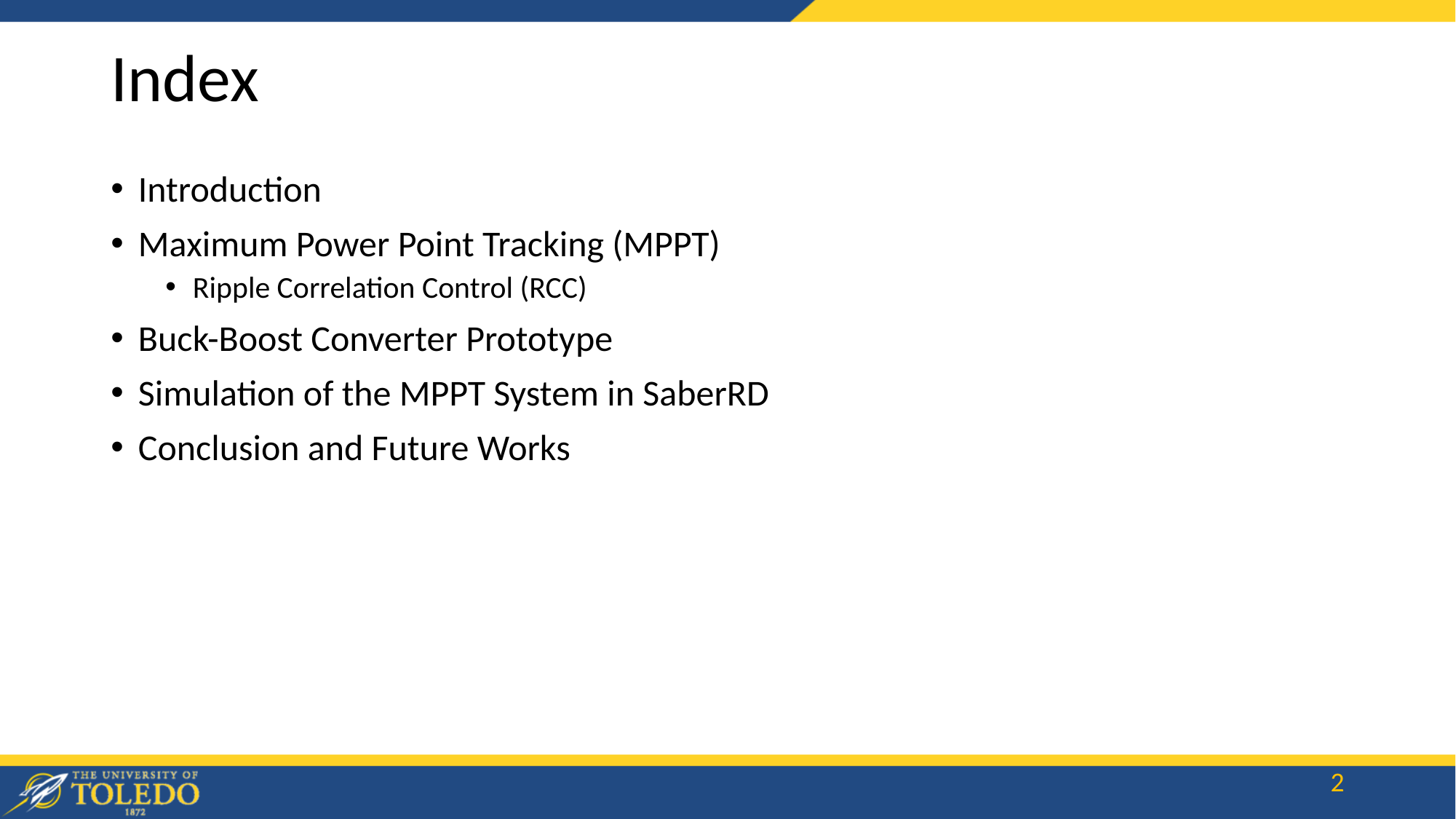

# Index
Introduction
Maximum Power Point Tracking (MPPT)
Ripple Correlation Control (RCC)
Buck-Boost Converter Prototype
Simulation of the MPPT System in SaberRD
Conclusion and Future Works

2